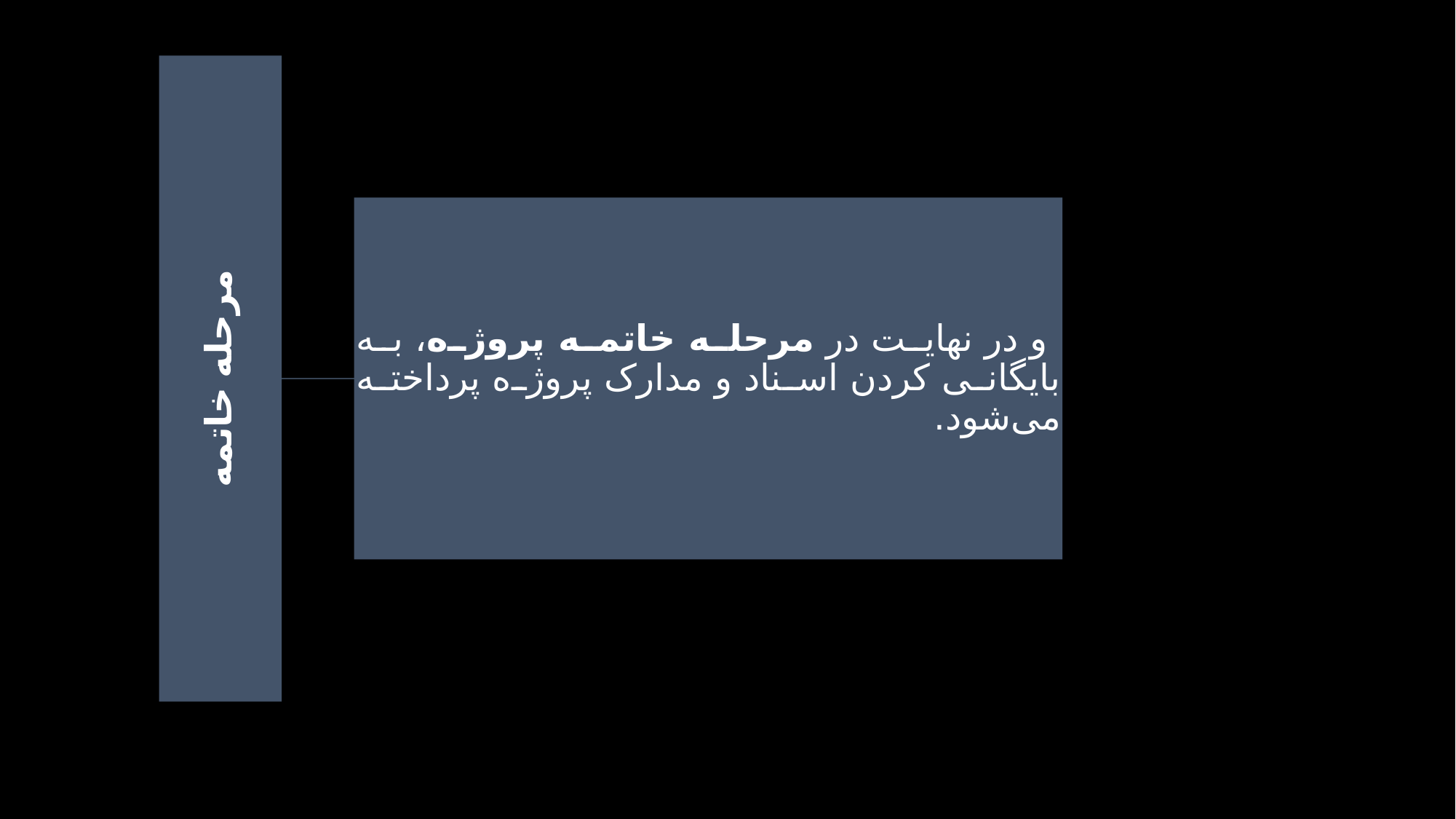

مرحله خاتمه
 و در نهایت در مرحله خاتمه پروژه، به بایگانی کردن اسناد و مدارک پروژه پرداخته می‌شود.